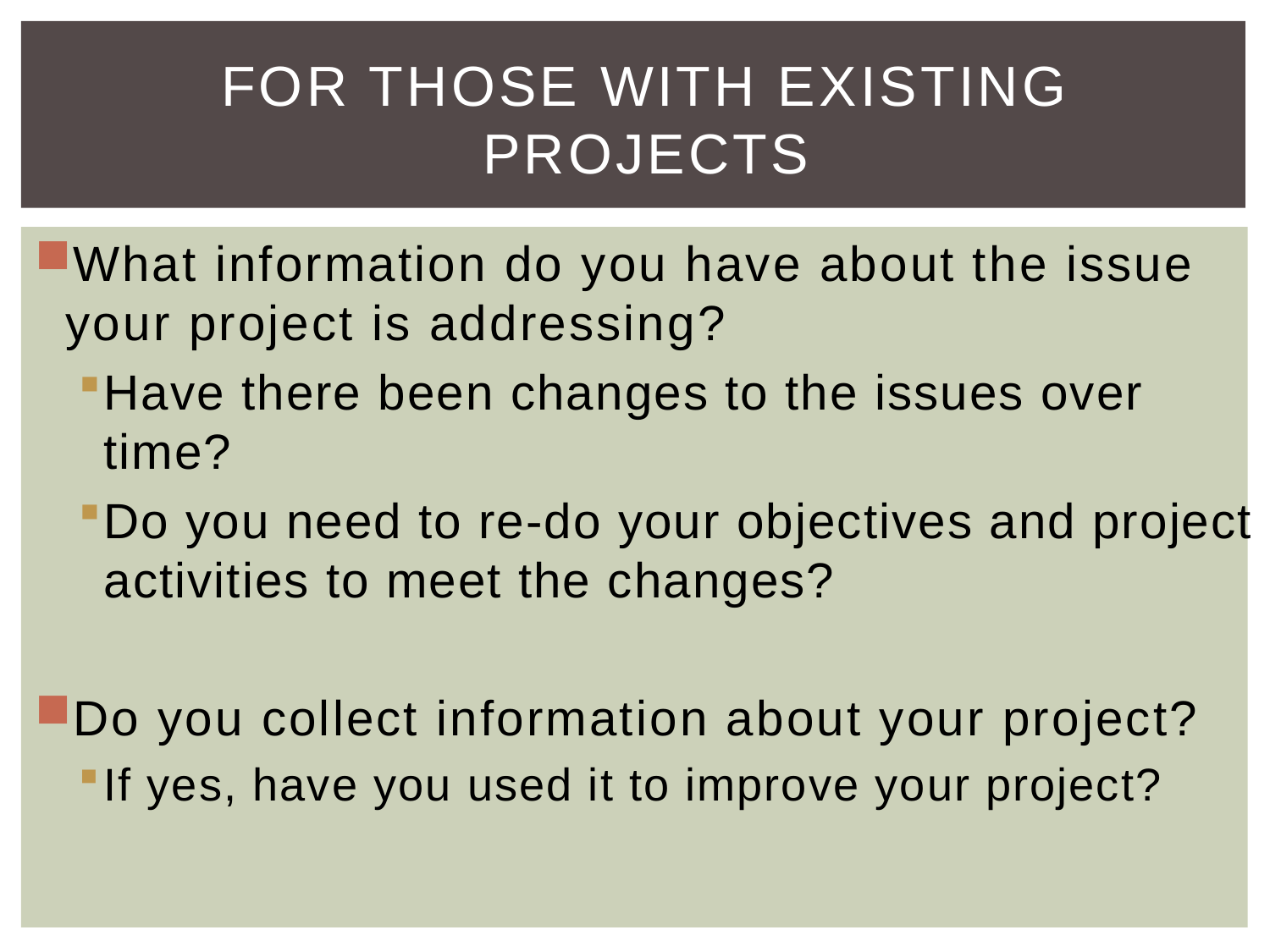

# For Those with existing projects
What information do you have about the issue your project is addressing?
Have there been changes to the issues over time?
Do you need to re-do your objectives and project activities to meet the changes?

Do you collect information about your project?
If yes, have you used it to improve your project?